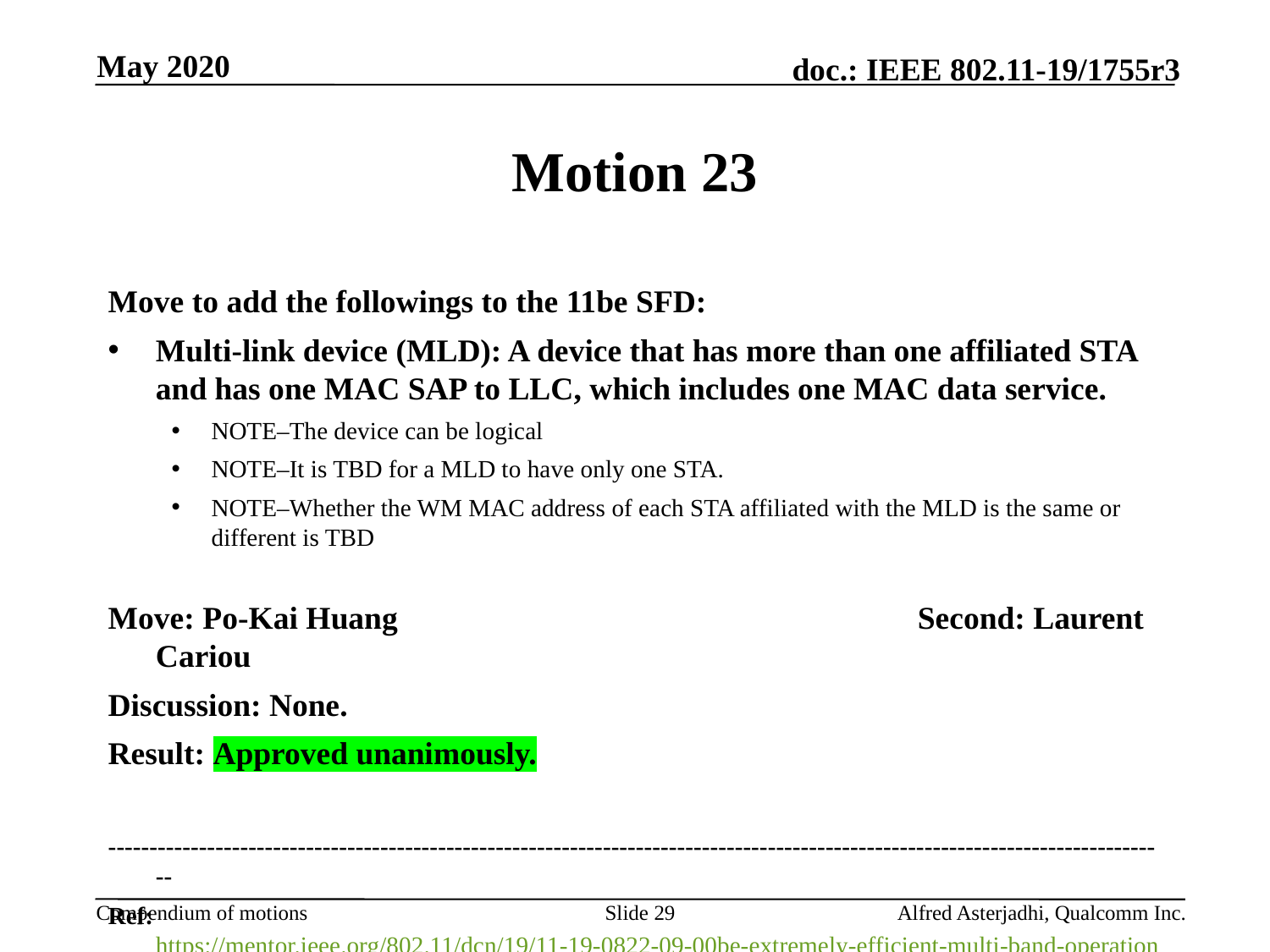

May 2020
# Motion 23
Move to add the followings to the 11be SFD:
Multi-link device (MLD): A device that has more than one affiliated STA and has one MAC SAP to LLC, which includes one MAC data service.
NOTE–The device can be logical
NOTE–It is TBD for a MLD to have only one STA.
NOTE–Whether the WM MAC address of each STA affiliated with the MLD is the same or different is TBD

Move: Po-Kai Huang					Second: Laurent Cariou
Discussion: None.
Result: Approved unanimously.

---------------------------------------------------------------------------------------------------------------------------------
Ref: https://mentor.ieee.org/802.11/dcn/19/11-19-0822-09-00be-extremely-efficient-multi-band-operation.pptx

Slide 29
Alfred Asterjadhi, Qualcomm Inc.